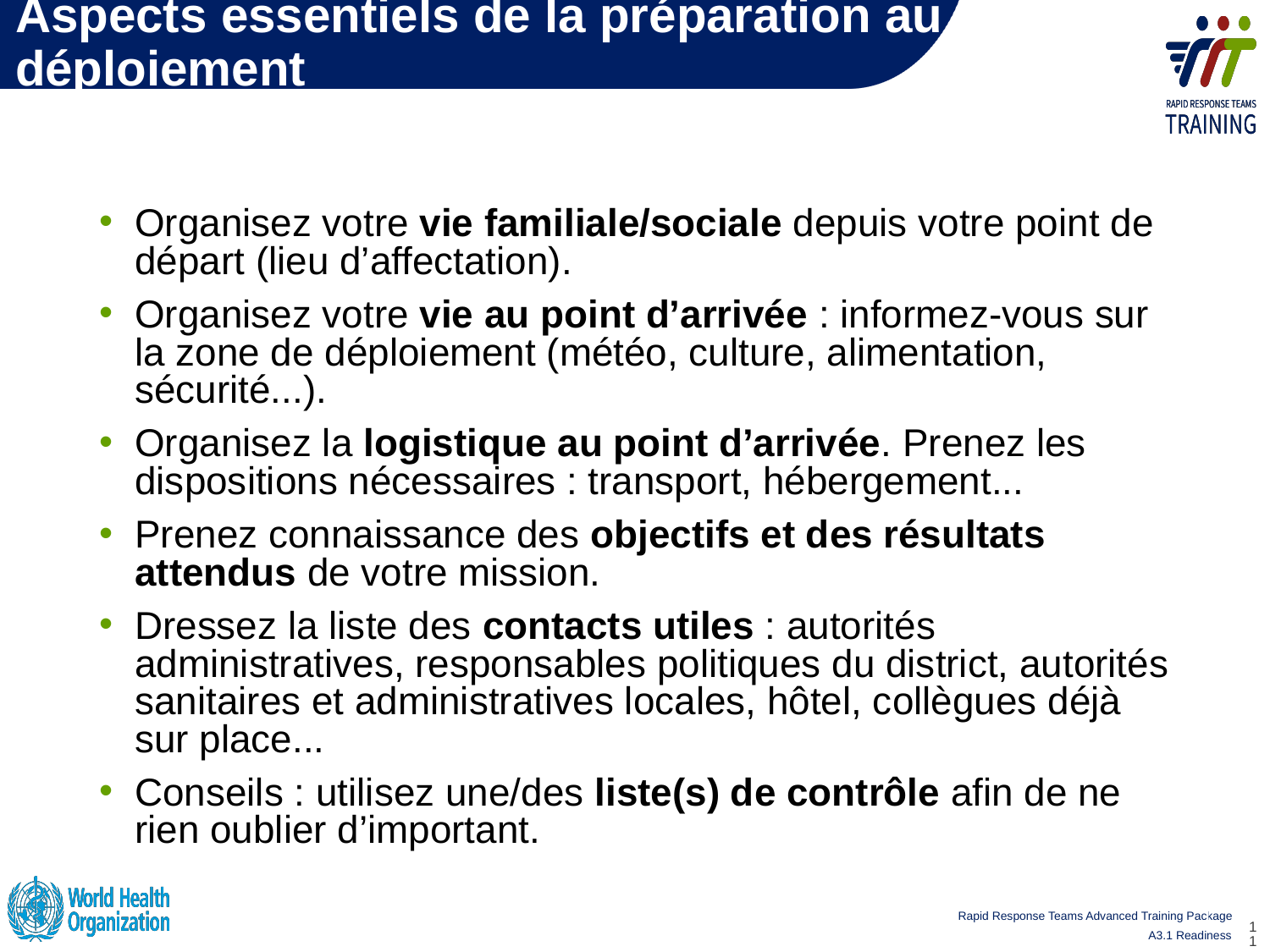

# Aspects essentiels de la préparation au déploiement

Organisez votre vie familiale/sociale depuis votre point de départ (lieu d’affectation).
Organisez votre vie au point d’arrivée : informez-vous sur la zone de déploiement (météo, culture, alimentation, sécurité...).
Organisez la logistique au point d’arrivée. Prenez les dispositions nécessaires : transport, hébergement...
Prenez connaissance des objectifs et des résultats attendus de votre mission.
Dressez la liste des contacts utiles : autorités administratives, responsables politiques du district, autorités sanitaires et administratives locales, hôtel, collègues déjà sur place...
Conseils : utilisez une/des liste(s) de contrôle afin de ne rien oublier d’important.

11